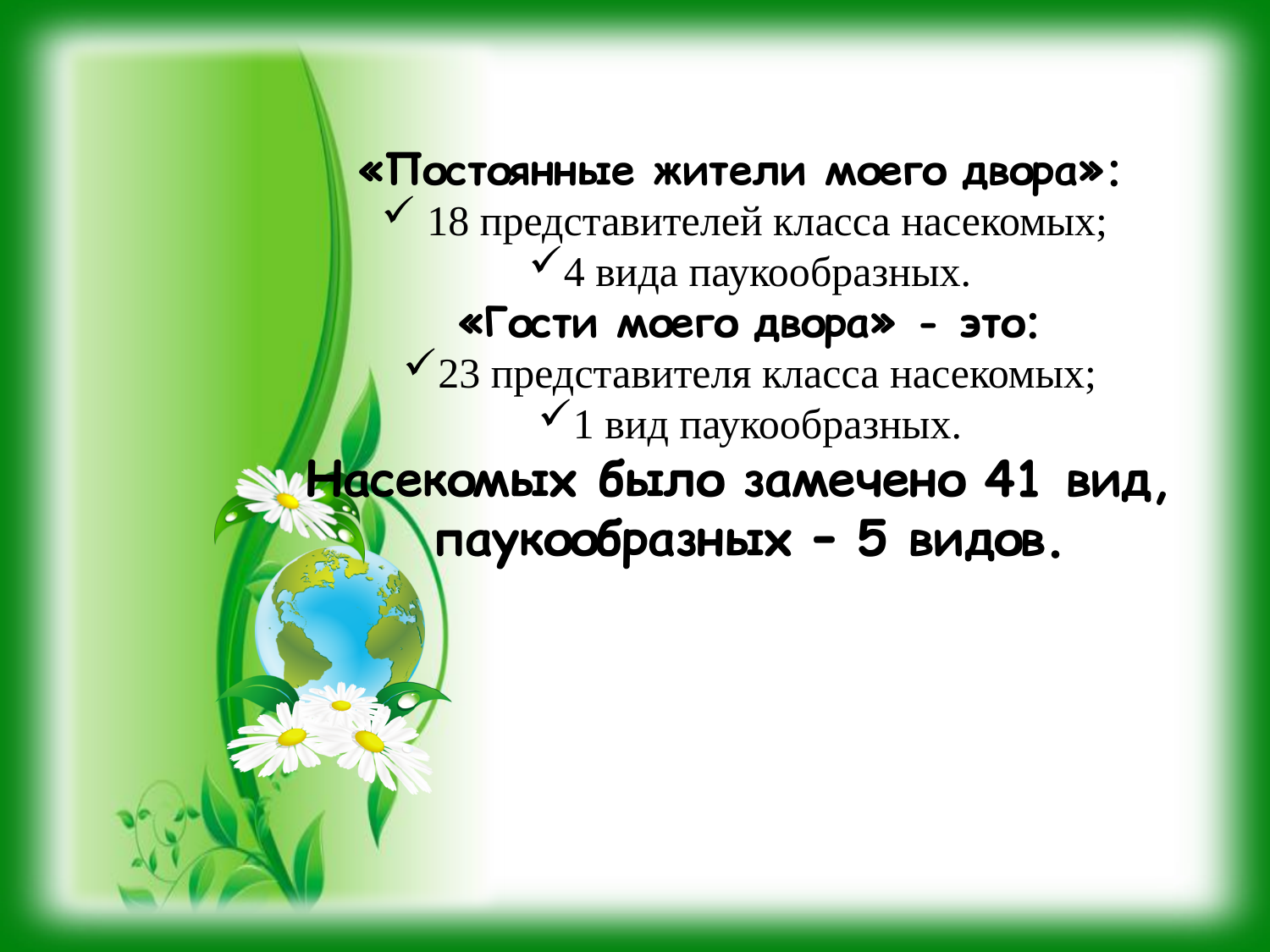

«Постоянные жители моего двора»:
 18 представителей класса насекомых;
4 вида паукообразных.
«Гости моего двора» - это:
23 представителя класса насекомых;
1 вид паукообразных.
Насекомых было замечено 41 вид,  паукообразных – 5 видов.